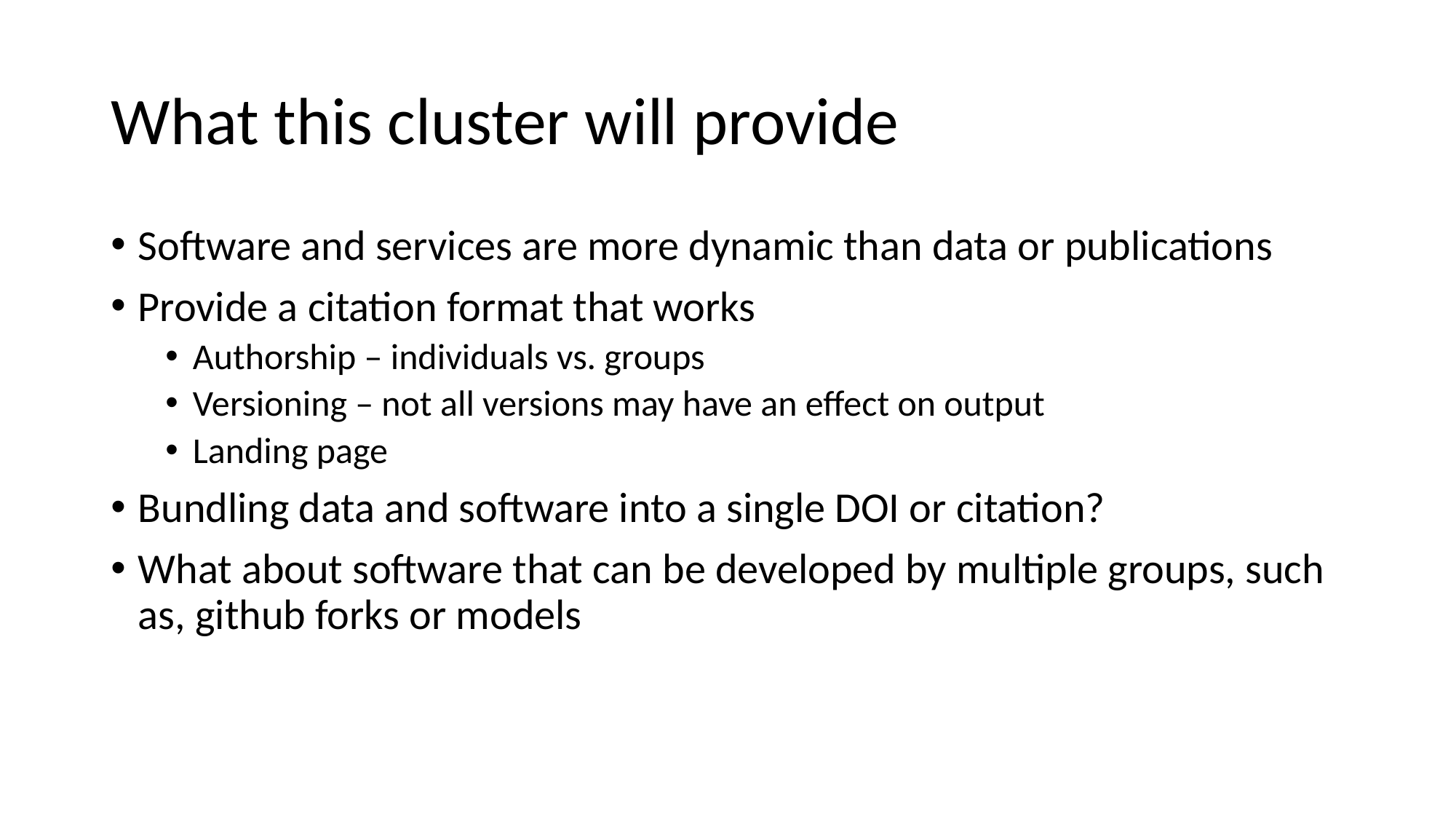

# What this cluster will provide
Software and services are more dynamic than data or publications
Provide a citation format that works
Authorship – individuals vs. groups
Versioning – not all versions may have an effect on output
Landing page
Bundling data and software into a single DOI or citation?
What about software that can be developed by multiple groups, such as, github forks or models